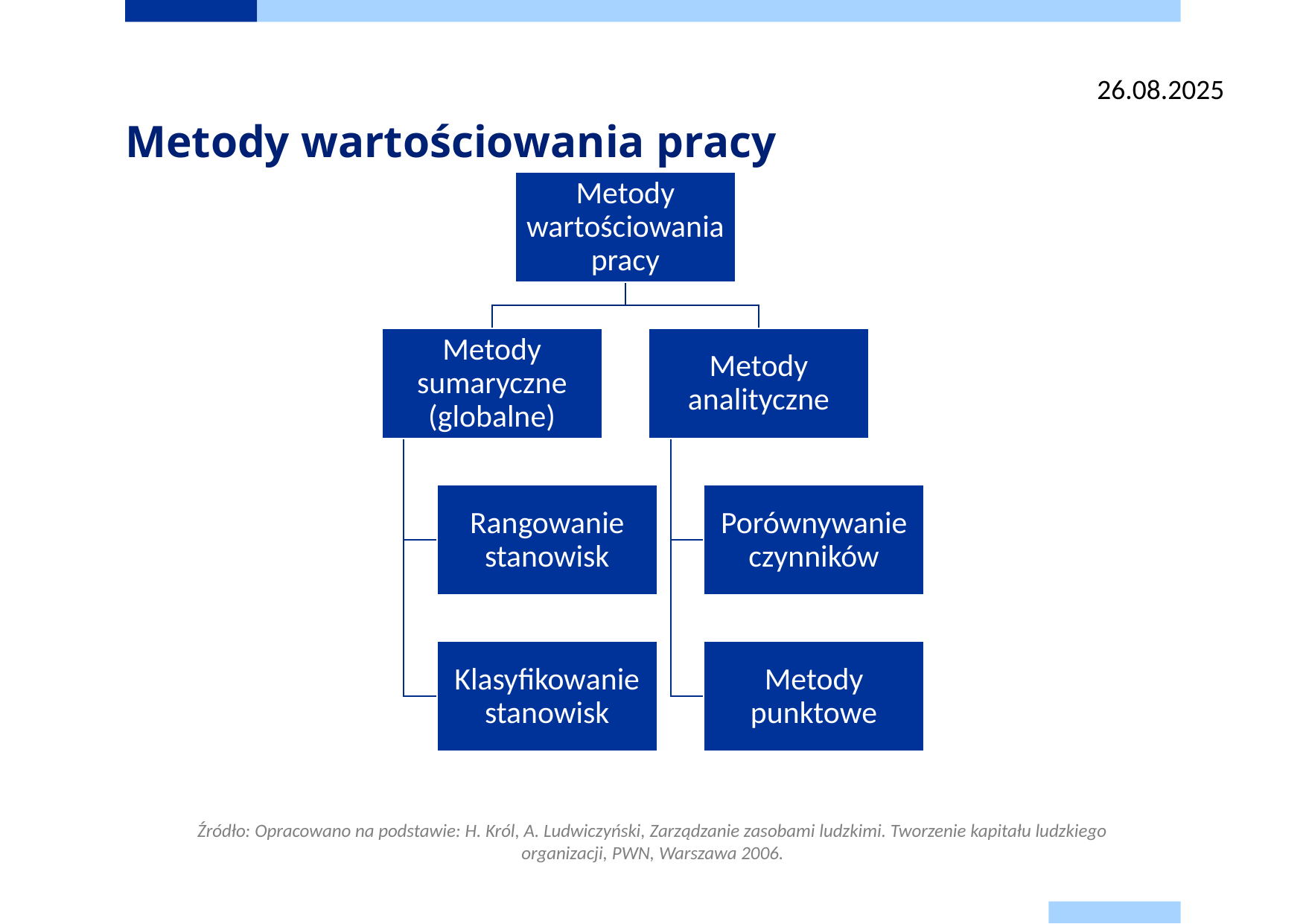

26.08.2025
# Metody wartościowania pracy
Metody wartościowania pracy
Metody sumaryczne (globalne)
Rangowanie stanowisk
Klasyfikowanie stanowisk
Metody analityczne
Porównywanie czynników
Metody punktowe
Źródło: Opracowano na podstawie: H. Król, A. Ludwiczyński, Zarządzanie zasobami ludzkimi. Tworzenie kapitału ludzkiego organizacji, PWN, Warszawa 2006.